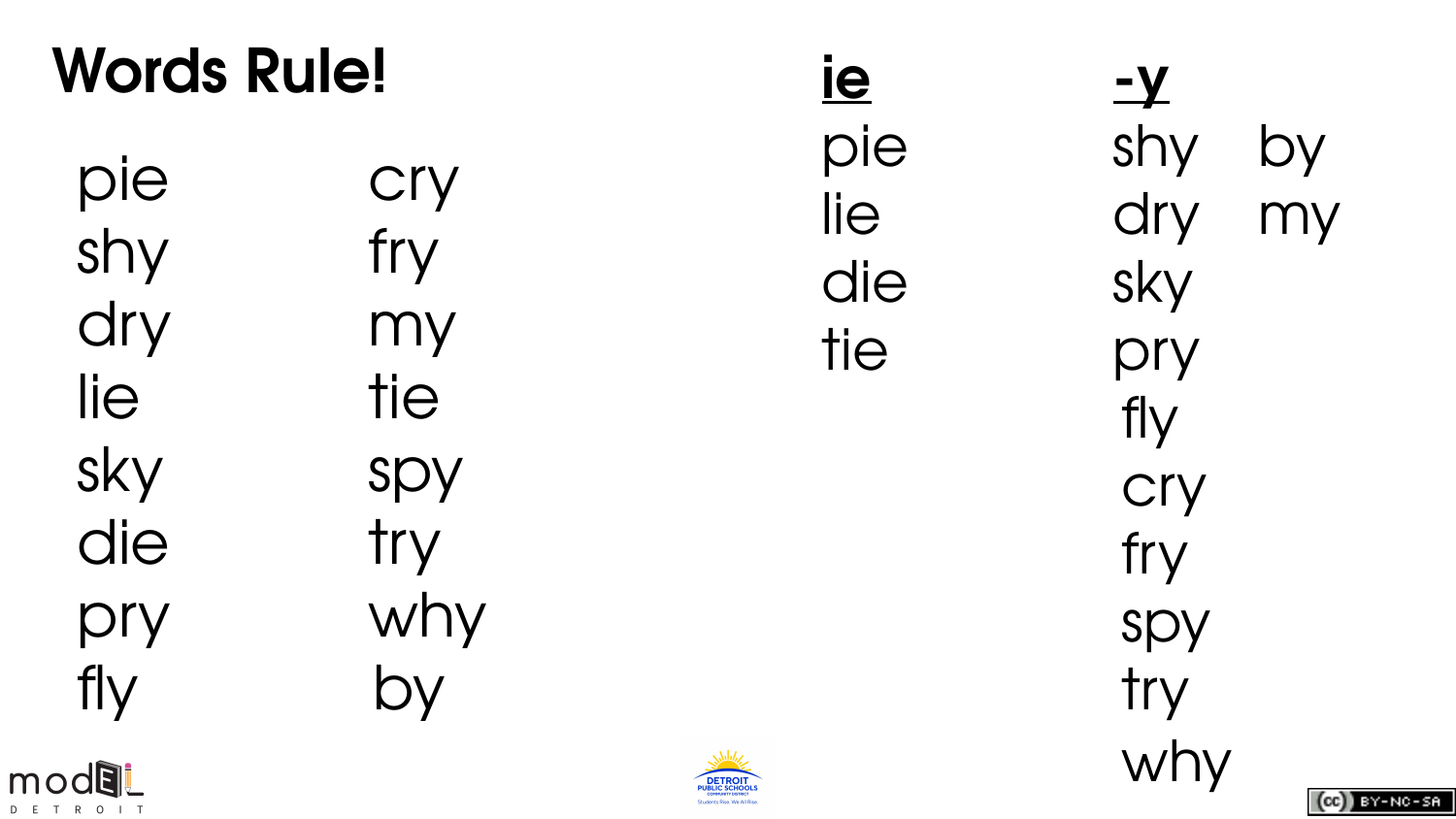

# Words Rule!
ie		-y
pie		shy	by
lie		dry	my
die		sky
tie		pry
                   fly
                   cry
                   fry
                   spy
                   try
                   why

pie 		cry
shy		fry
dry		my
lie		tie
sky		spy
die		try
pry		why
fly	         by